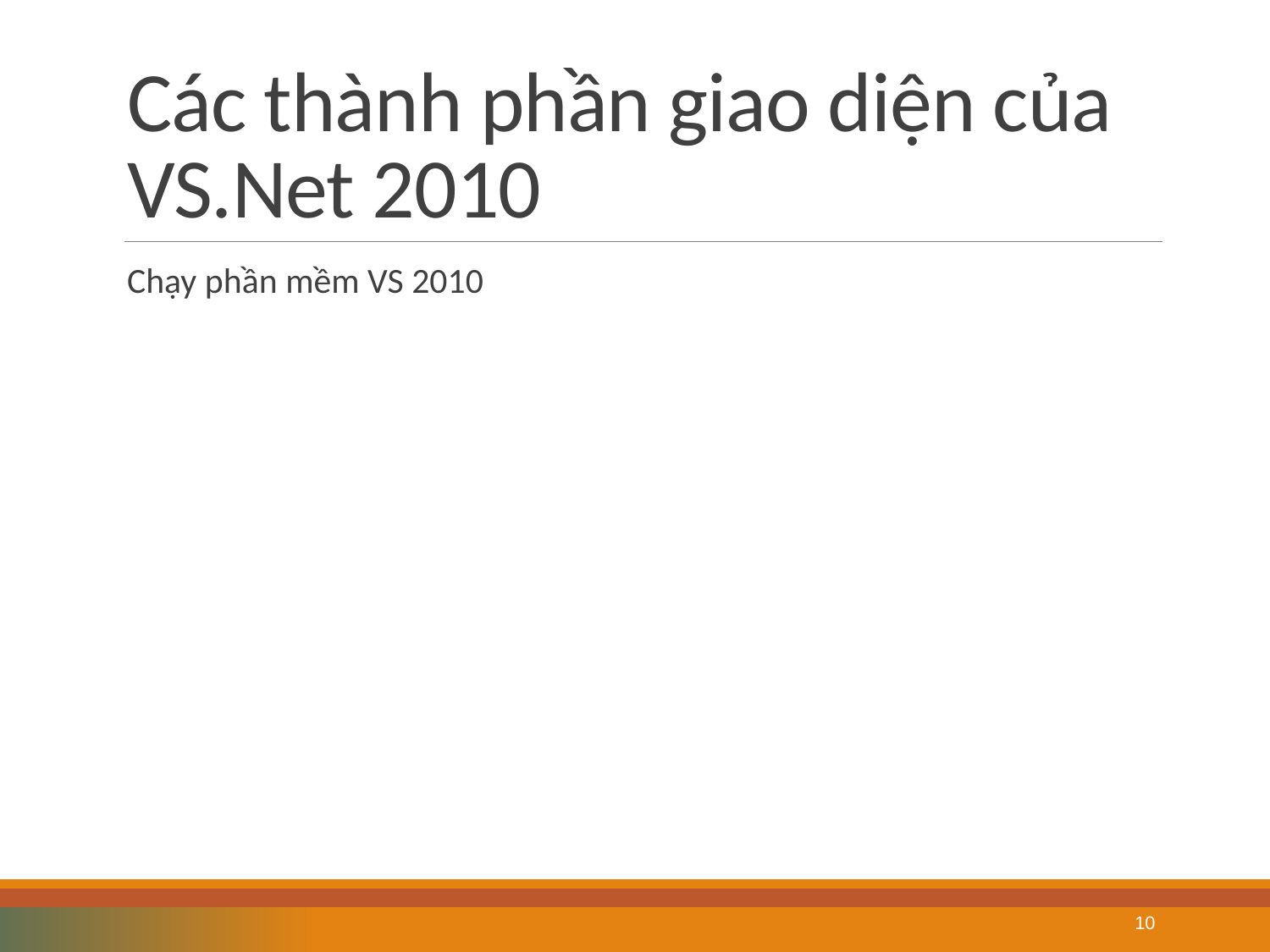

# Các thành phần giao diện của VS.Net 2010
Chạy phần mềm VS 2010

10